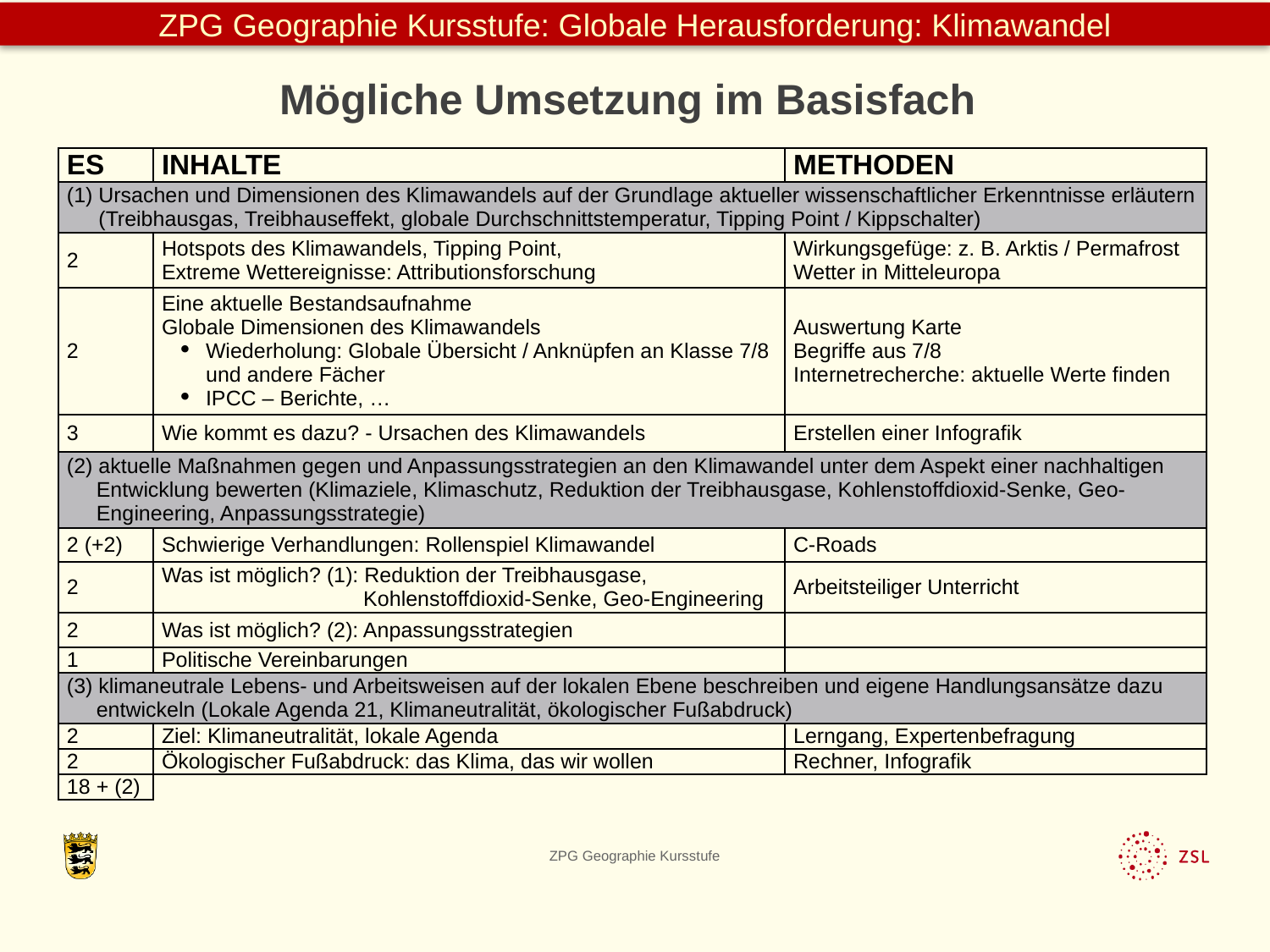

Mögliche Umsetzung im Basisfach
| ES | Inhalte | Methoden |
| --- | --- | --- |
| Ursachen und Dimensionen des Klimawandels auf der Grundlage aktueller wissenschaftlicher Erkenntnisse erläutern (Treibhausgas, Treibhauseffekt, globale Durchschnittstemperatur, Tipping Point / Kippschalter) |  |  |
| 2 | Hotspots des Klimawandels, Tipping Point, Extreme Wettereignisse: Attributionsforschung | Wirkungsgefüge: z. B. Arktis / Permafrost Wetter in Mitteleuropa |
| 2 | Eine aktuelle Bestandsaufnahme Globale Dimensionen des Klimawandels Wiederholung: Globale Übersicht / Anknüpfen an Klasse 7/8 und andere Fächer IPCC – Berichte, … | Auswertung Karte Begriffe aus 7/8 Internetrecherche: aktuelle Werte finden |
| 3 | Wie kommt es dazu? - Ursachen des Klimawandels | Erstellen einer Infografik |
| (2) aktuelle Maßnahmen gegen und Anpassungsstrategien an den Klimawandel unter dem Aspekt einer nachhaltigen Entwicklung bewerten (Klimaziele, Klimaschutz, Reduktion der Treibhausgase, Kohlenstoffdioxid-Senke, Geo- Engineering, Anpassungsstrategie) |  |  |
| 2 (+2) | Schwierige Verhandlungen: Rollenspiel Klimawandel | C-Roads |
| 2 | Was ist möglich? (1): Reduktion der Treibhausgase, Kohlenstoffdioxid-Senke, Geo-Engineering | Arbeitsteiliger Unterricht |
| 2 | Was ist möglich? (2): Anpassungsstrategien |  |
| 1 | Politische Vereinbarungen |  |
| (3) klimaneutrale Lebens- und Arbeitsweisen auf der lokalen Ebene beschreiben und eigene Handlungsansätze dazu entwickeln (Lokale Agenda 21, Klimaneutralität, ökologischer Fußabdruck) |  |  |
| 2 | Ziel: Klimaneutralität, lokale Agenda | Lerngang, Expertenbefragung |
| 2 | Ökologischer Fußabdruck: das Klima, das wir wollen | Rechner, Infografik |
| 18 + (2) |  |  |